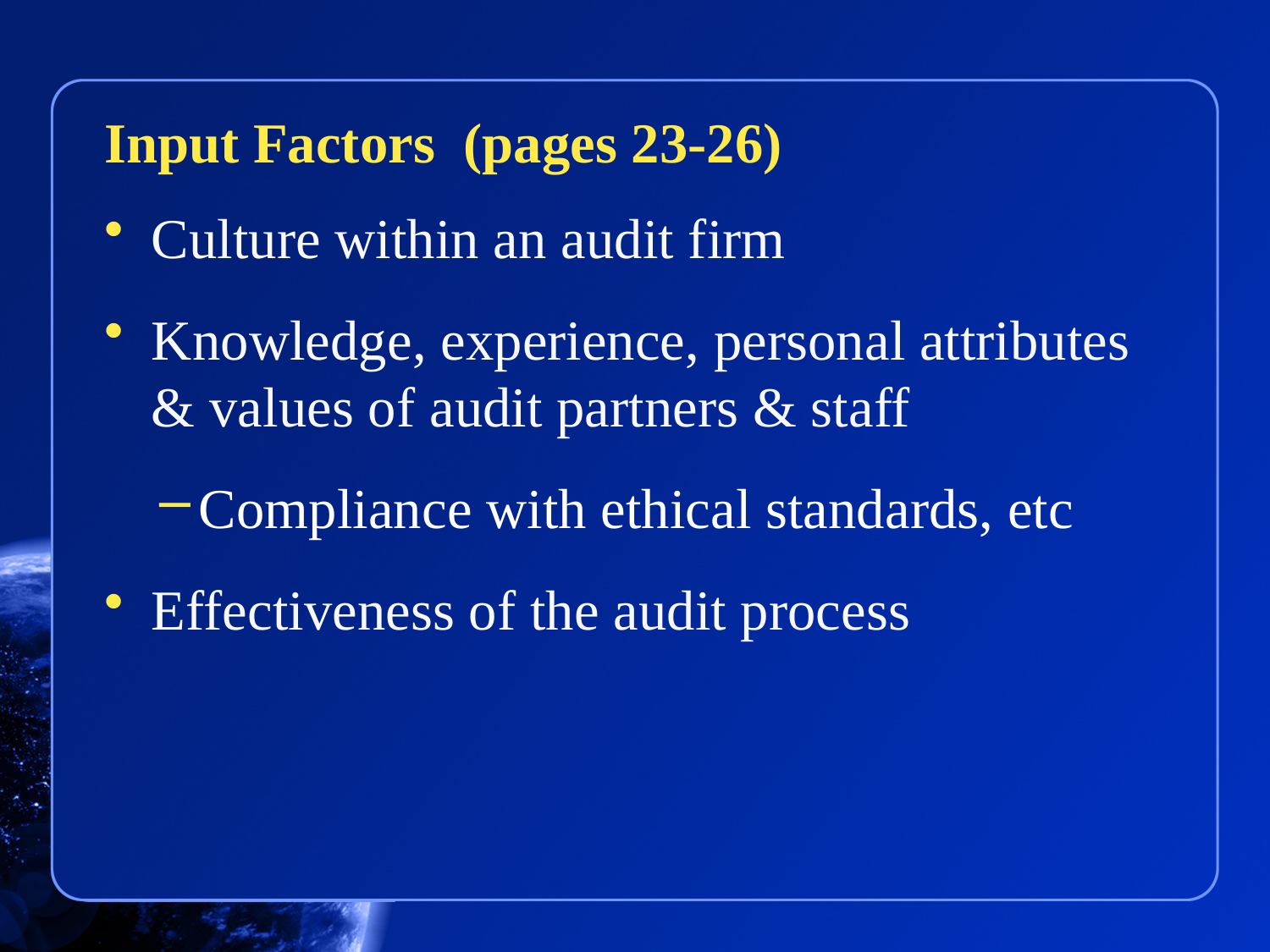

Input Factors  (pages 23-26)
Culture within an audit firm
Knowledge, experience, personal attributes & values of audit partners & staff
Compliance with ethical standards, etc
Effectiveness of the audit process